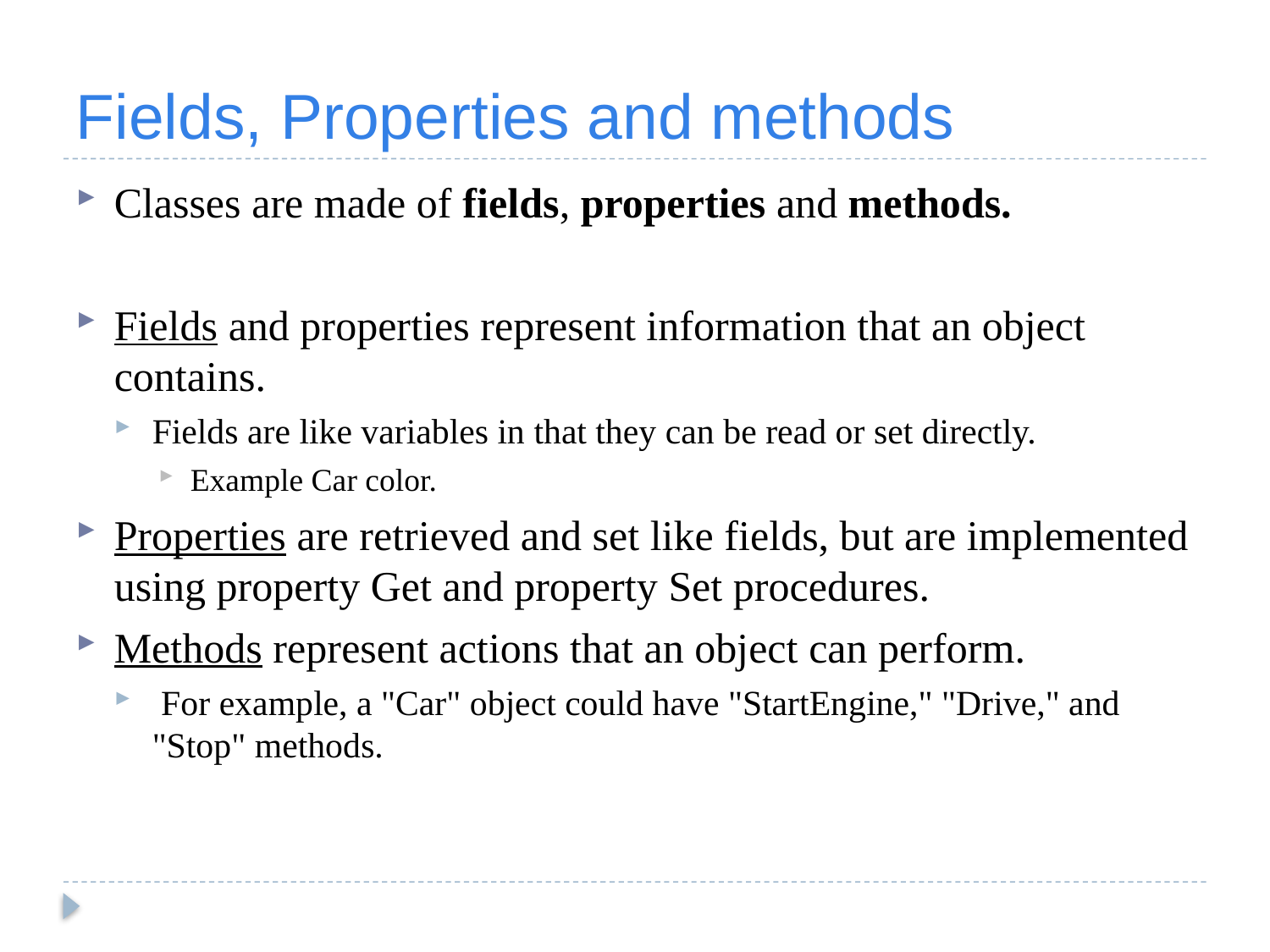

# Fields, Properties and methods
Classes are made of fields, properties and methods.

Fields and properties represent information that an object contains.
Fields are like variables in that they can be read or set directly.
Example Car color.
Properties are retrieved and set like fields, but are implemented using property Get and property Set procedures.
Methods represent actions that an object can perform.
 For example, a "Car" object could have "StartEngine," "Drive," and "Stop" methods.